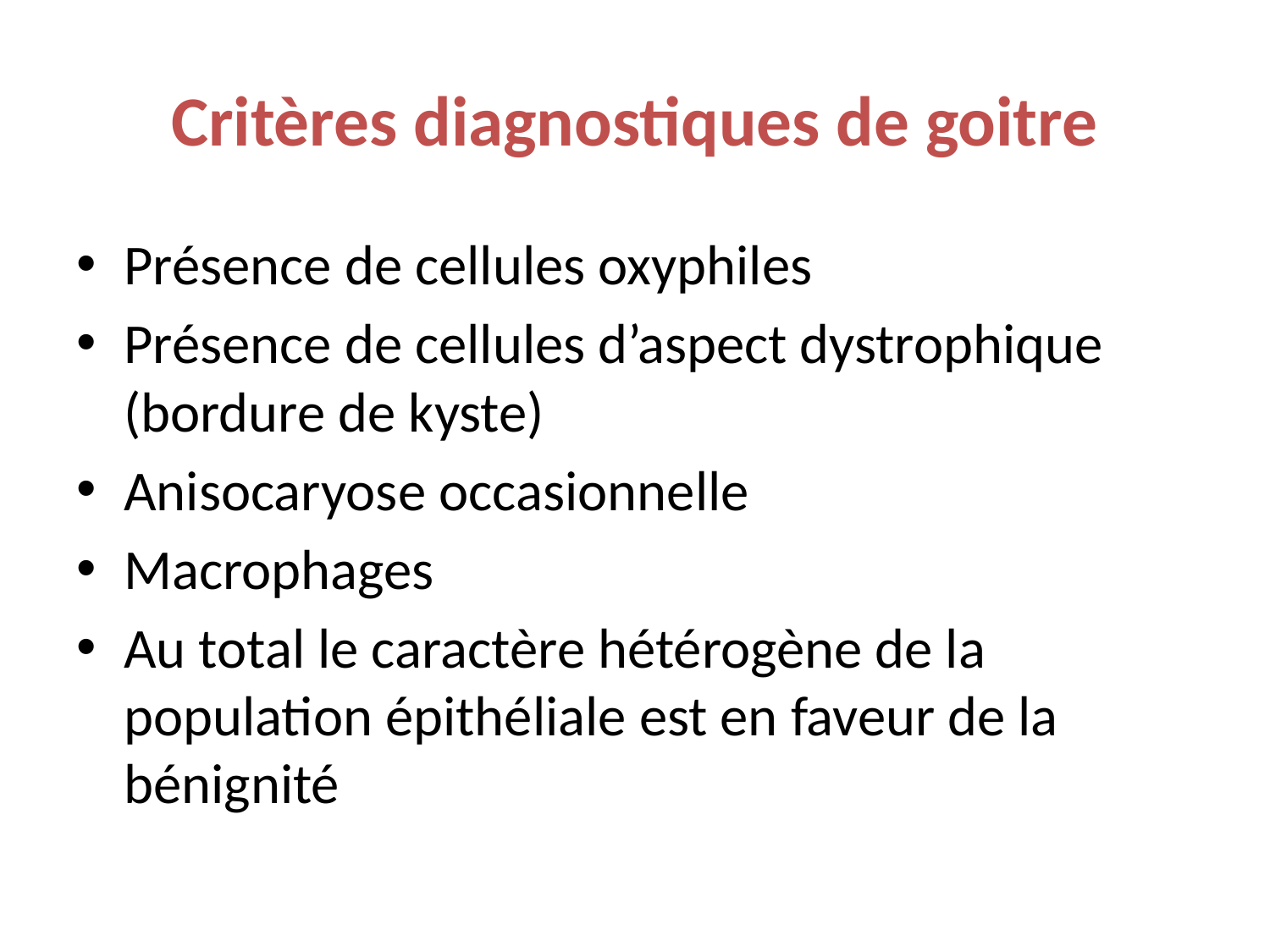

# Critères diagnostiques de goitre
Présence de cellules oxyphiles
Présence de cellules d’aspect dystrophique (bordure de kyste)
Anisocaryose occasionnelle
Macrophages
Au total le caractère hétérogène de la population épithéliale est en faveur de la bénignité